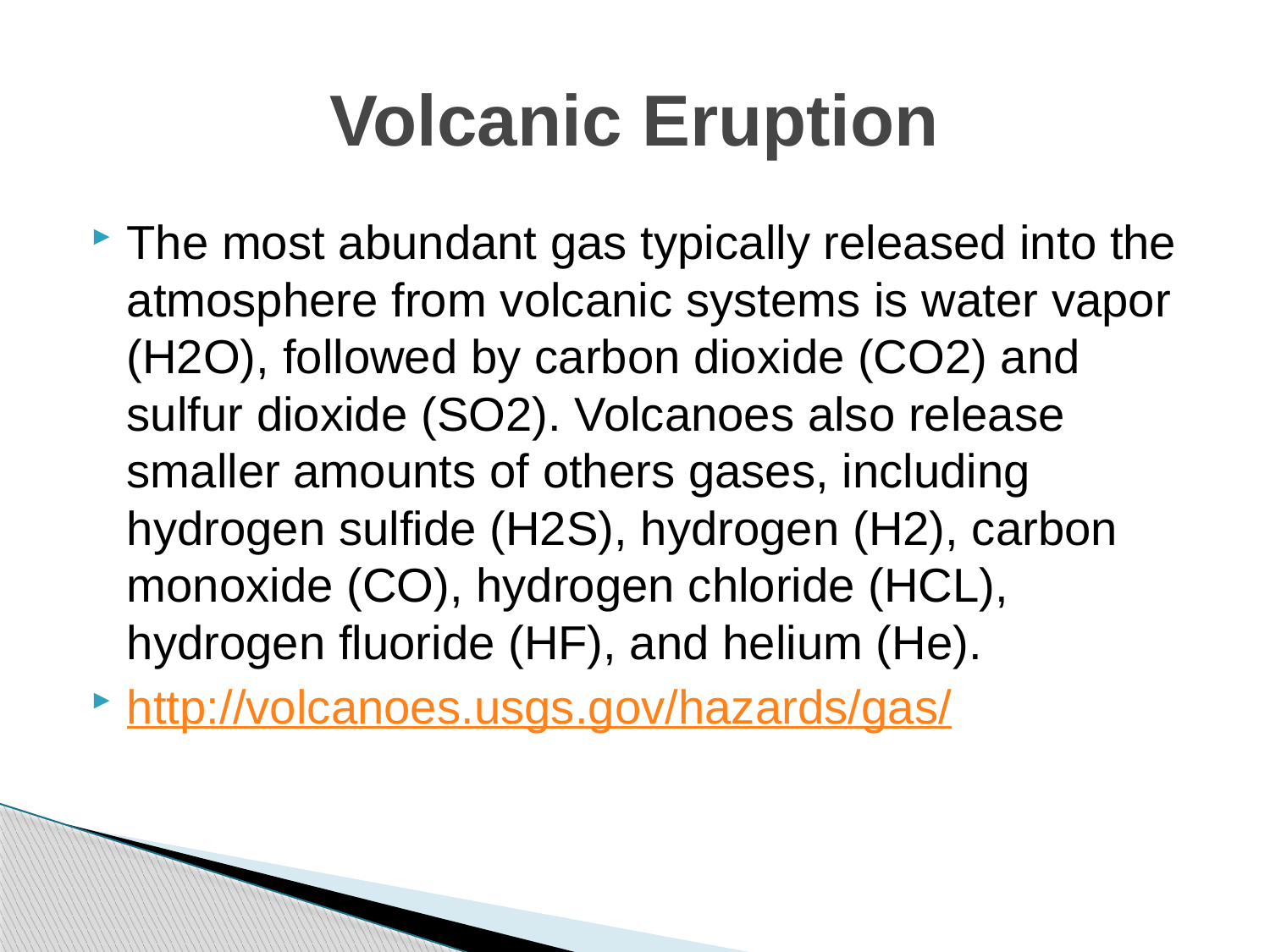

# Volcanic Eruption
The most abundant gas typically released into the atmosphere from volcanic systems is water vapor (H2O), followed by carbon dioxide (CO2) and sulfur dioxide (SO2). Volcanoes also release smaller amounts of others gases, including hydrogen sulfide (H2S), hydrogen (H2), carbon monoxide (CO), hydrogen chloride (HCL), hydrogen fluoride (HF), and helium (He).
http://volcanoes.usgs.gov/hazards/gas/